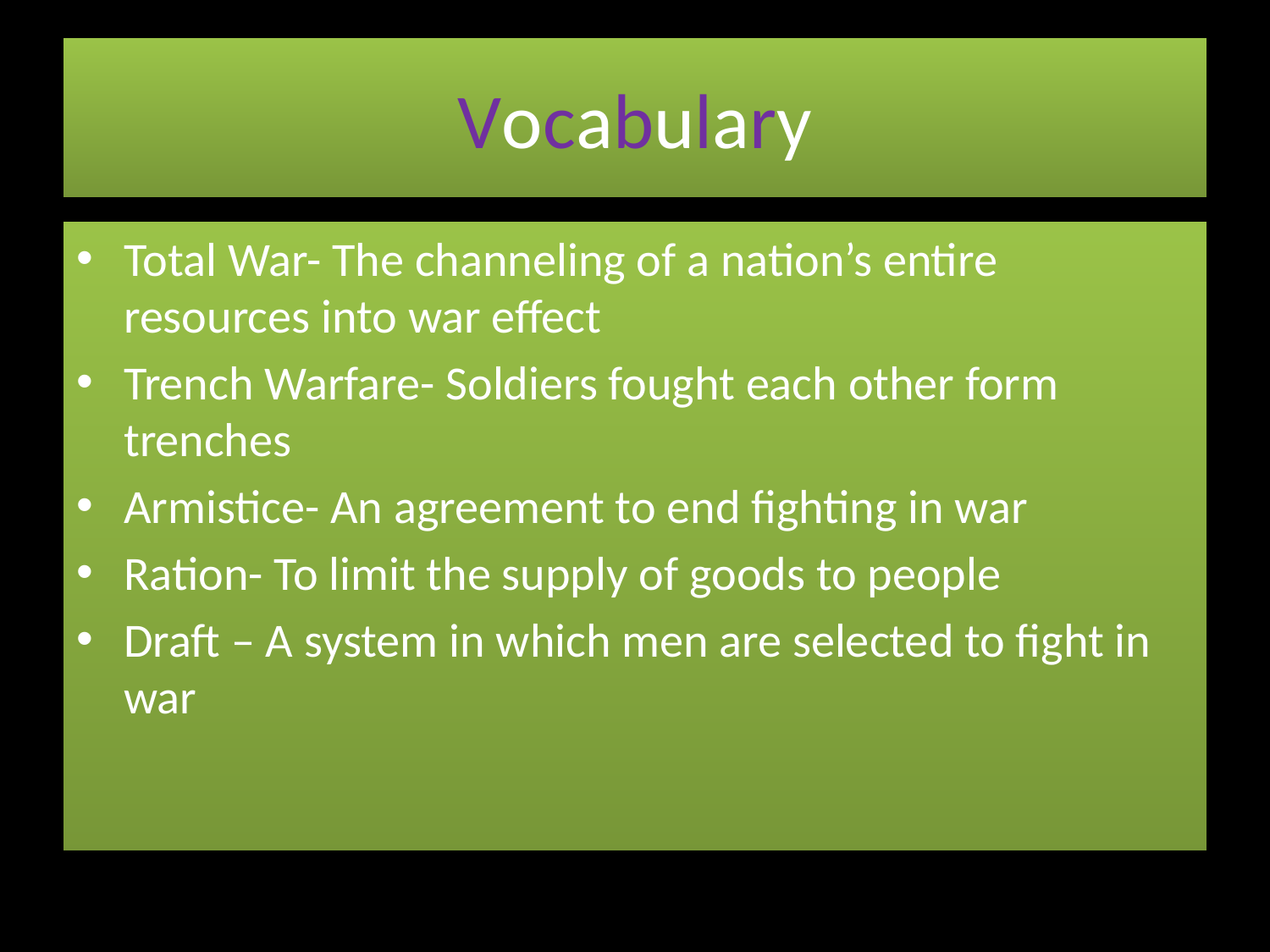

# Vocabulary
Total War- The channeling of a nation’s entire resources into war effect
Trench Warfare- Soldiers fought each other form trenches
Armistice- An agreement to end fighting in war
Ration- To limit the supply of goods to people
Draft – A system in which men are selected to fight in war